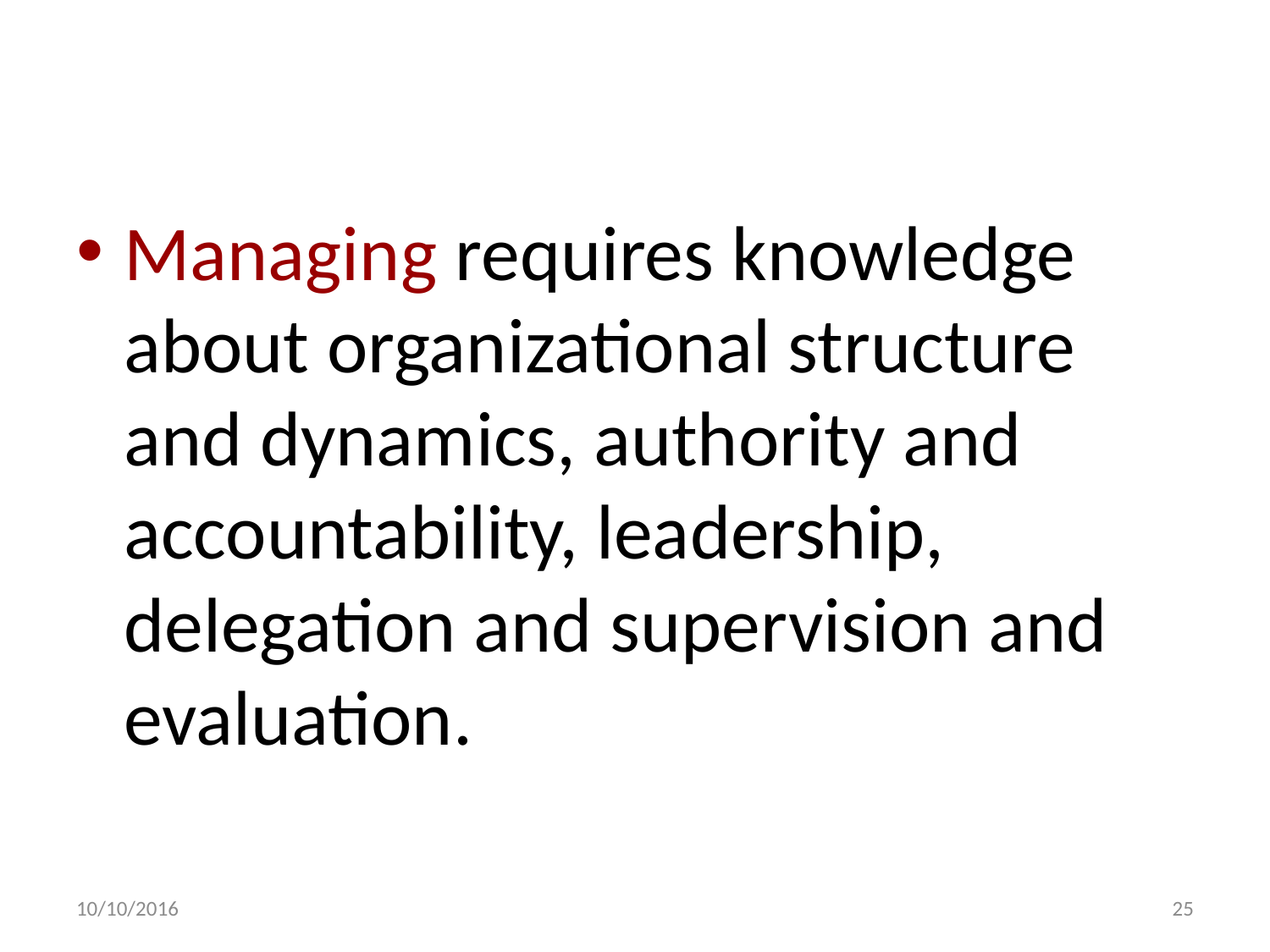

Managing requires knowledge about organizational structure and dynamics, authority and accountability, leadership, delegation and supervision and evaluation.

10/10/2016
25